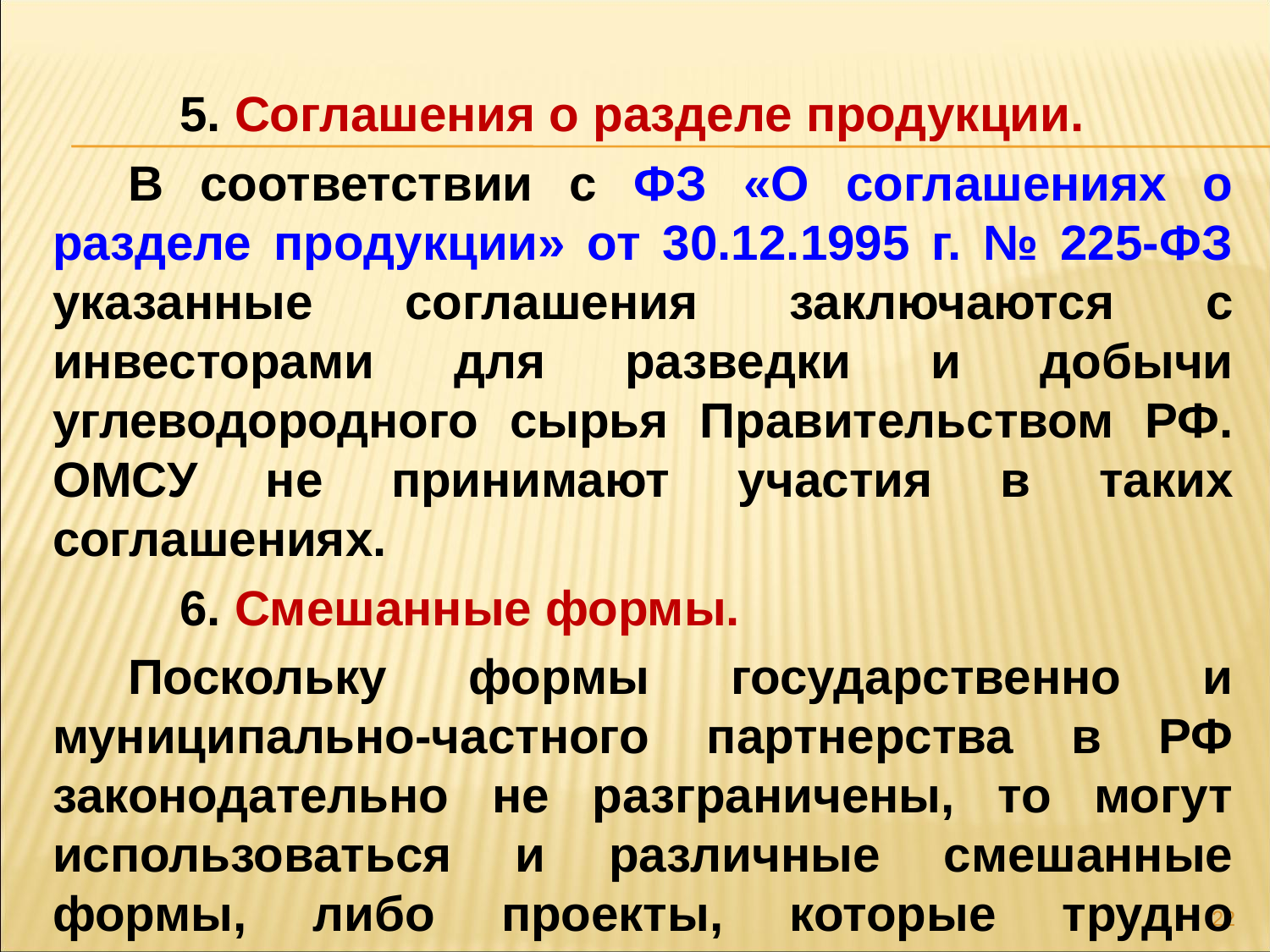

5. Соглашения о разделе продукции.
В соответствии с ФЗ «О соглашениях о разделе продукции» от 30.12.1995 г. № 225-ФЗ указанные соглашения заключаются с инвесторами для разведки и добычи углеводородного сырья Правительством РФ. ОМСУ не принимают участия в таких соглашениях.
	6. Смешанные формы.
Поскольку формы государственно и муниципально-частного партнерства в РФ законодательно не разграничены, то могут использоваться и различные смешанные формы, либо проекты, которые трудно полностью отнести к одной из перечисленных форм.

22